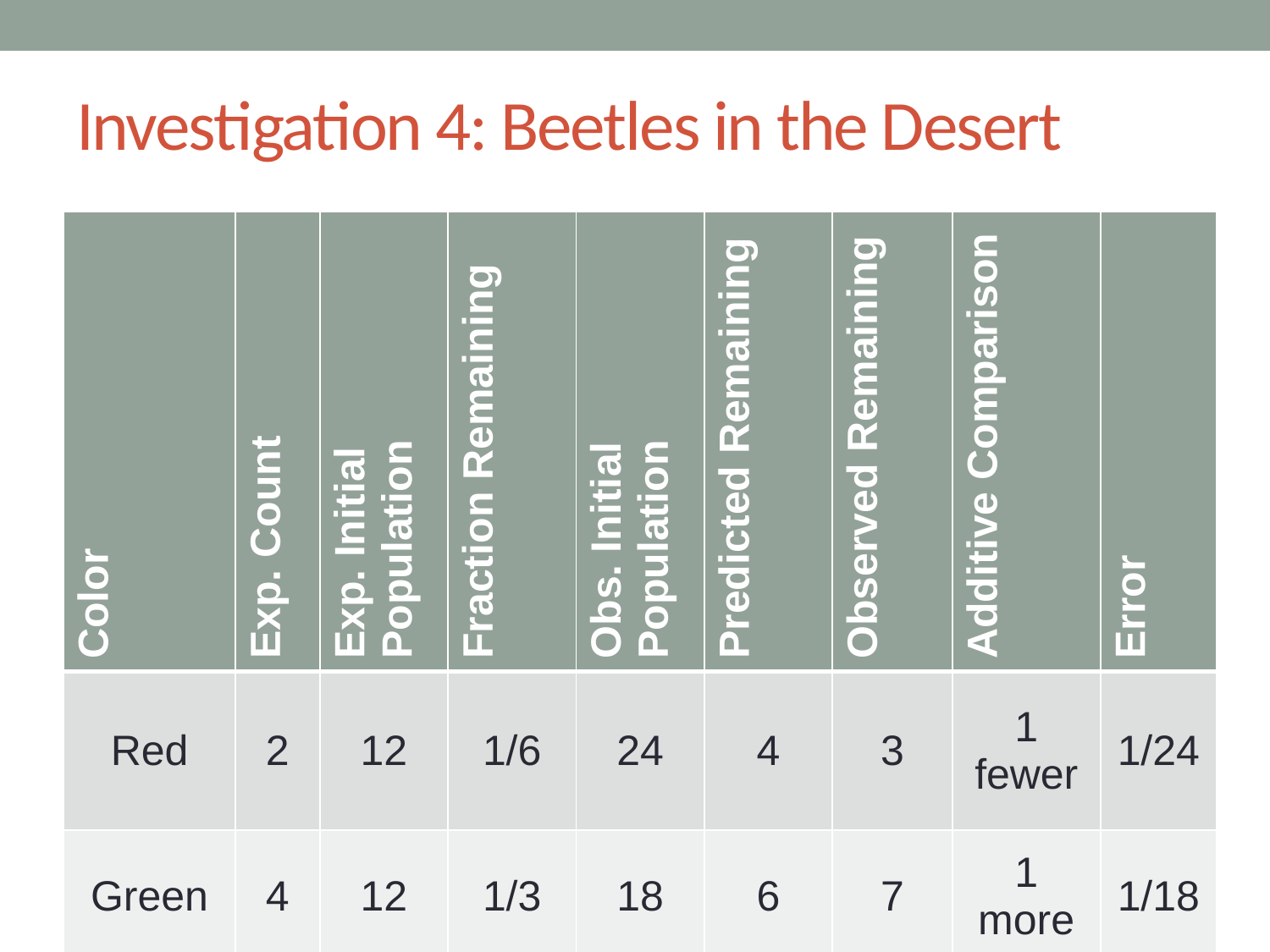

# Investigation 4: Beetles in the Desert
| Color | Exp. Count | Exp. Initial Population | Fraction Remaining | Obs. Initial Population | Predicted Remaining | Observed Remaining | Additive Comparison | Error |
| --- | --- | --- | --- | --- | --- | --- | --- | --- |
| Red | 2 | 12 | 1/6 | 24 | 4 | 3 | 1 fewer | 1/24 |
| Green | 4 | 12 | 1/3 | 18 | 6 | 7 | 1 more | 1/18 |
| Brown | 7 | 12 | 7/12 | 36 | 21 | 28 | 7 more | 7/36 |